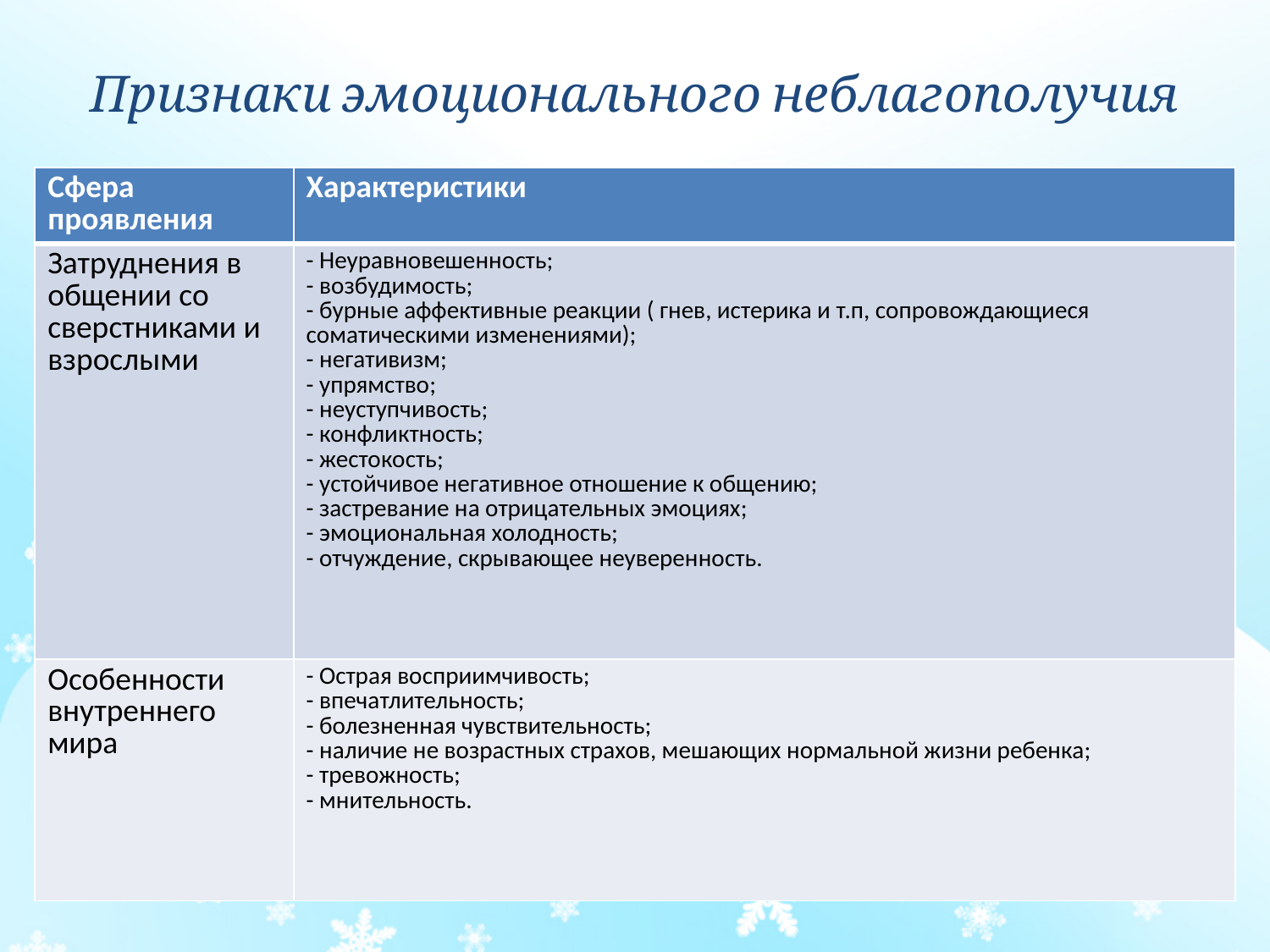

# Признаки эмоционального неблагополучия
| Сфера проявления | Характеристики |
| --- | --- |
| Затруднения в общении со сверстниками и взрослыми | - Неуравновешенность; - возбудимость; - бурные аффективные реакции ( гнев, истерика и т.п, сопровождающиеся соматическими изменениями); - негативизм; - упрямство; - неуступчивость; - конфликтность; - жестокость; - устойчивое негативное отношение к общению; - застревание на отрицательных эмоциях; - эмоциональная холодность; - отчуждение, скрывающее неуверенность. |
| Особенности внутреннего мира | - Острая восприимчивость; - впечатлительность; - болезненная чувствительность; - наличие не возрастных страхов, мешающих нормальной жизни ребенка; - тревожность; - мнительность. |